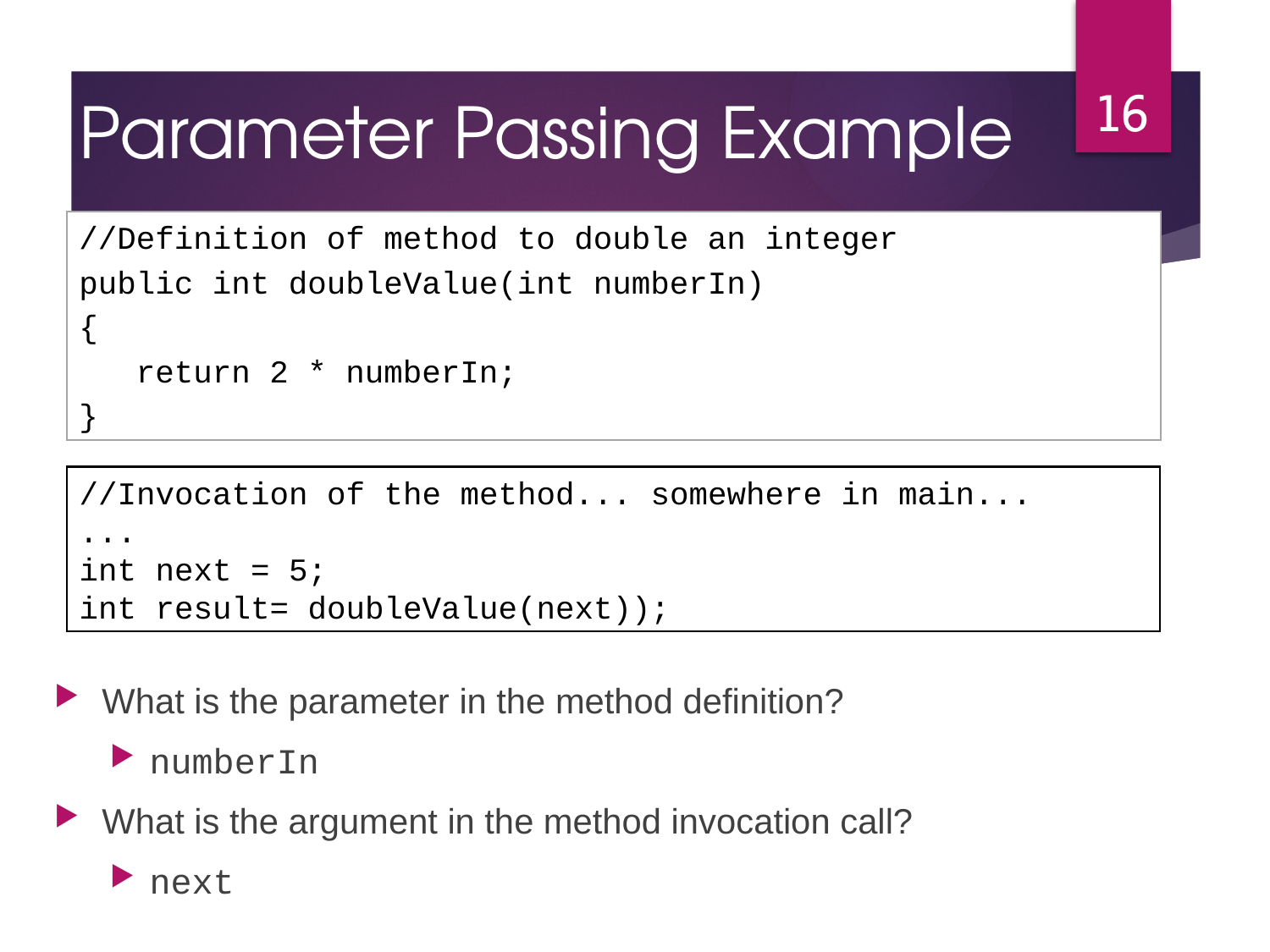

16
# Parameter Passing Example
//Definition of method to double an integer
public int doubleValue(int numberIn)
{
   return 2 * numberIn;
}
//Invocation of the method... somewhere in main...
...
int next = 5;
int result= doubleValue(next));
What is the parameter in the method definition?
numberIn
What is the argument in the method invocation call?
next